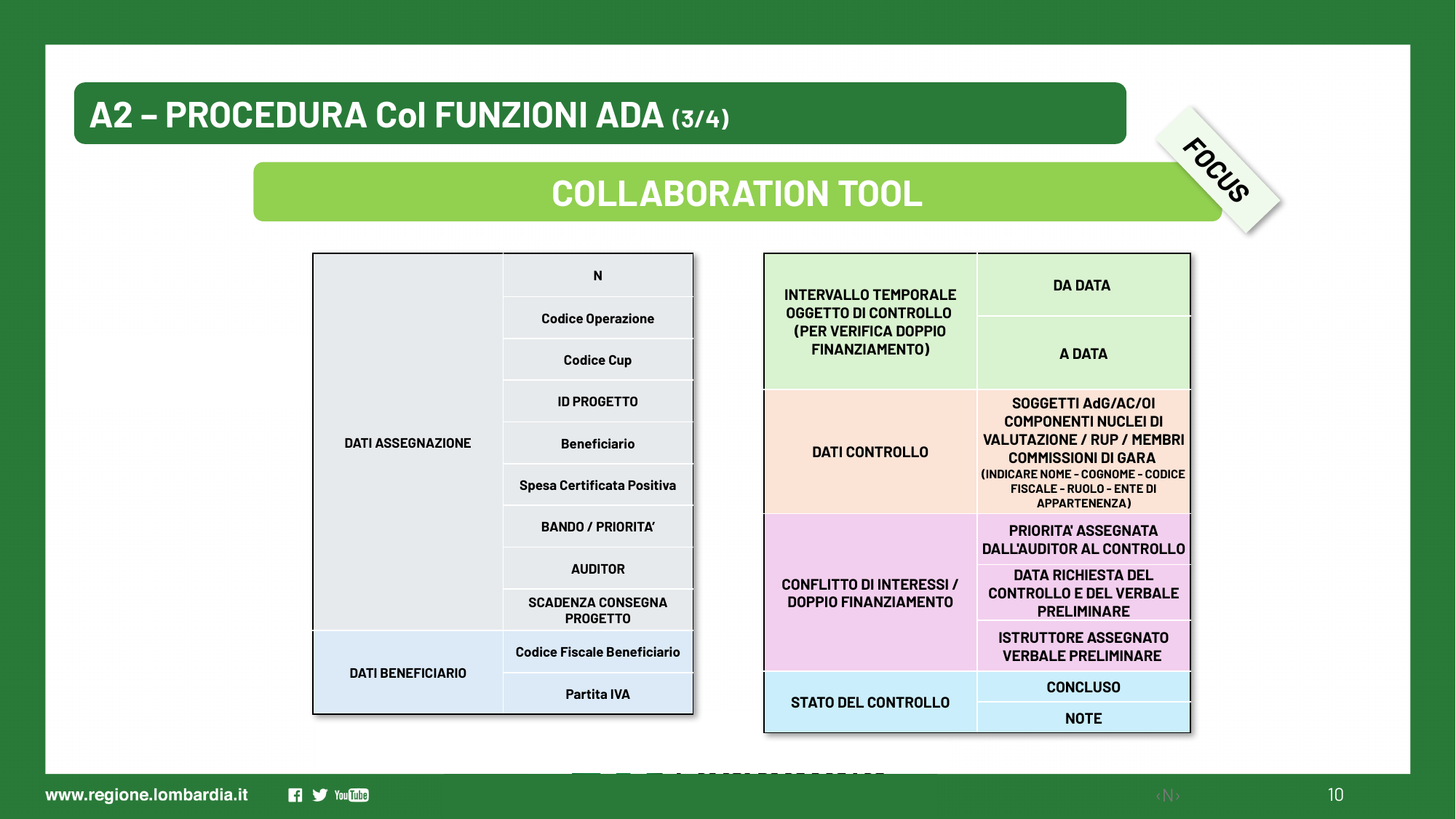

A2 – PROCEDURA CoI FUNZIONI ADA (3/4)

FOCUS
COLLABORATION TOOL
| INTERVALLO TEMPORALE OGGETTO DI CONTROLLO (PER VERIFICA DOPPIO FINANZIAMENTO) | DA DATA |
| --- | --- |
|  | A DATA |
| DATI CONTROLLO | SOGGETTI AdG/AC/OI COMPONENTI NUCLEI DI VALUTAZIONE / RUP / MEMBRI COMMISSIONI DI GARA (INDICARE NOME - COGNOME - CODICE FISCALE - RUOLO - ENTE DI APPARTENENZA) |
| CONFLITTO DI INTERESSI / DOPPIO FINANZIAMENTO | PRIORITA' ASSEGNATA DALL'AUDITOR AL CONTROLLO |
|  | DATA RICHIESTA DEL CONTROLLO E DEL VERBALE PRELIMINARE |
|  | ISTRUTTORE ASSEGNATO VERBALE PRELIMINARE |
| STATO DEL CONTROLLO | CONCLUSO |
|  | NOTE |
| DATI ASSEGNAZIONE | N |
| --- | --- |
|  | Codice Operazione |
|  | Codice Cup |
|  | ID PROGETTO |
|  | Beneficiario |
|  | Spesa Certificata Positiva |
|  | BANDO / PRIORITA’ |
|  | AUDITOR |
|  | SCADENZA CONSEGNA PROGETTO |
| DATI BENEFICIARIO | Codice Fiscale Beneficiario |
|  | Partita IVA |
10
‹N›